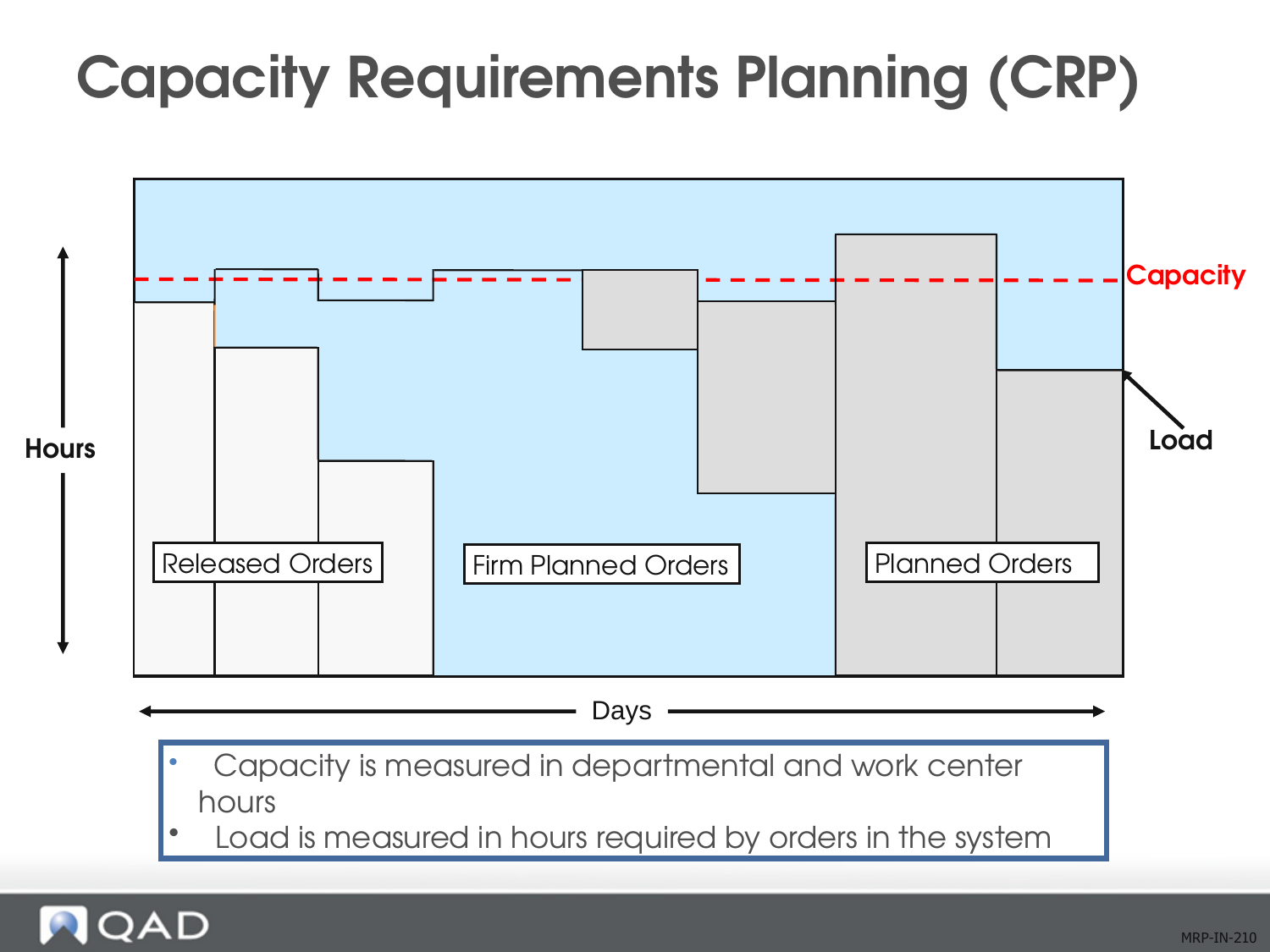

# Capacity Requirements Planning (CRP)

Released Orders
Planned Orders
Firm Planned Orders

Capacity

Load
Hours

Days

  Capacity is measured in departmental and work center hours
  Load is measured in hours required by orders in the system
MRP-IN-210